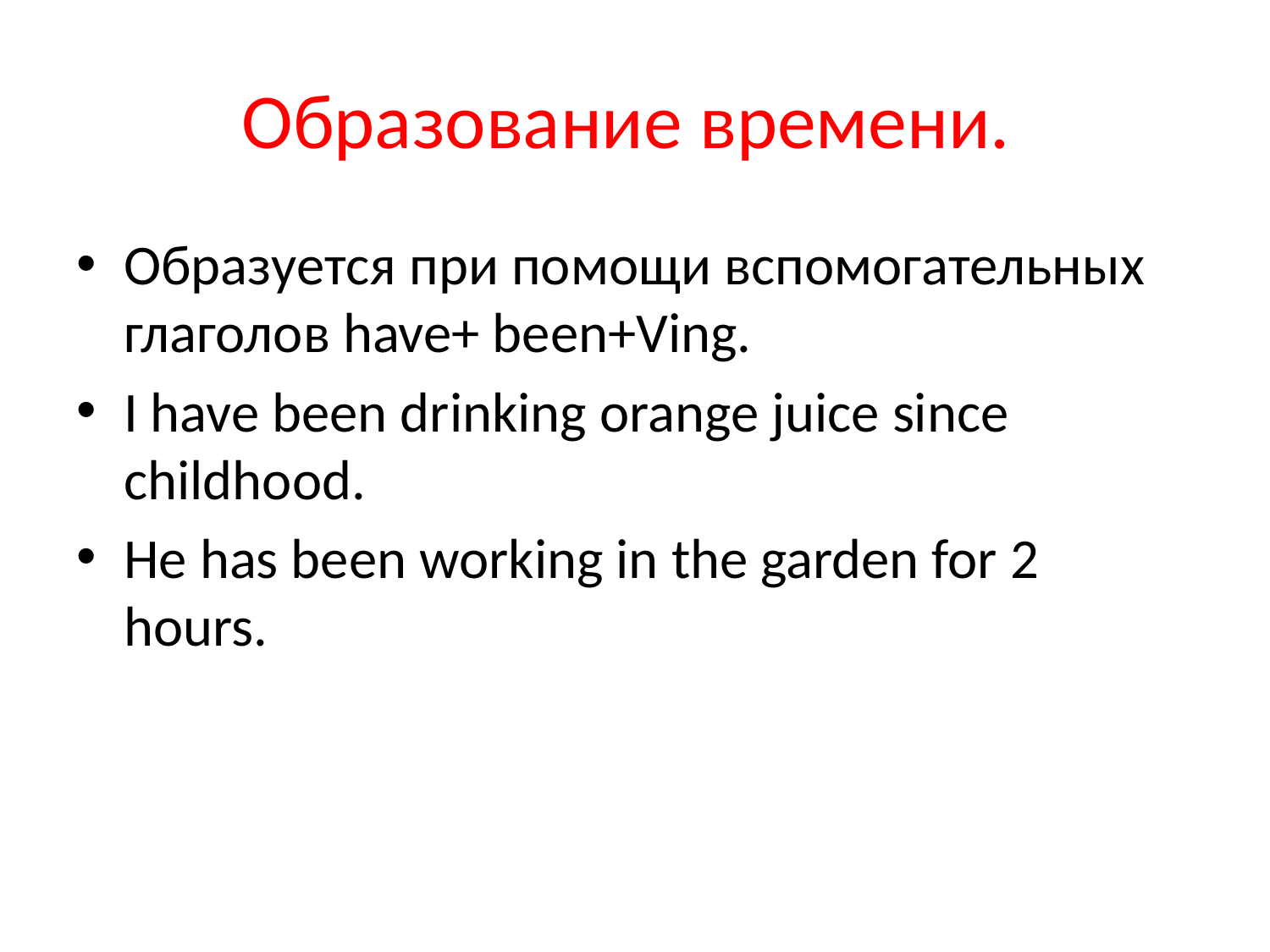

# Образование времени.
Образуется при помощи вспомогательных глаголов have+ been+Ving.
I have been drinking orange juice since childhood.
He has been working in the garden for 2 hours.